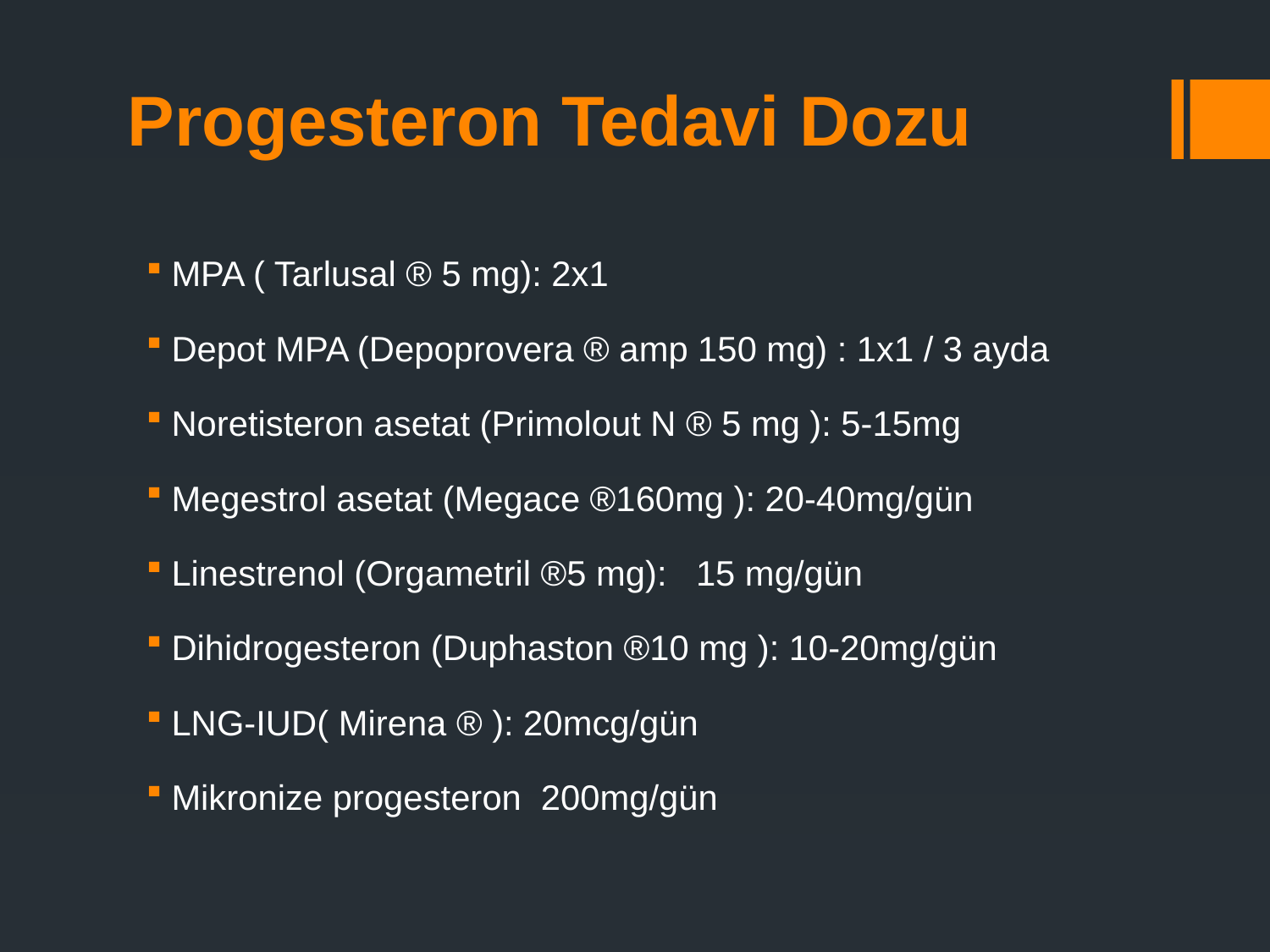

# Progesteron Tedavi Dozu
MPA ( Tarlusal ® 5 mg): 2x1
Depot MPA (Depoprovera ® amp 150 mg) : 1x1 / 3 ayda
Noretisteron asetat (Primolout N ® 5 mg ): 5-15mg
Megestrol asetat (Megace ®160mg ): 20-40mg/gün
Linestrenol (Orgametril ®5 mg):   15 mg/gün
Dihidrogesteron (Duphaston ®10 mg ): 10-20mg/gün
LNG-IUD( Mirena ® ): 20mcg/gün
Mikronize progesteron  200mg/gün